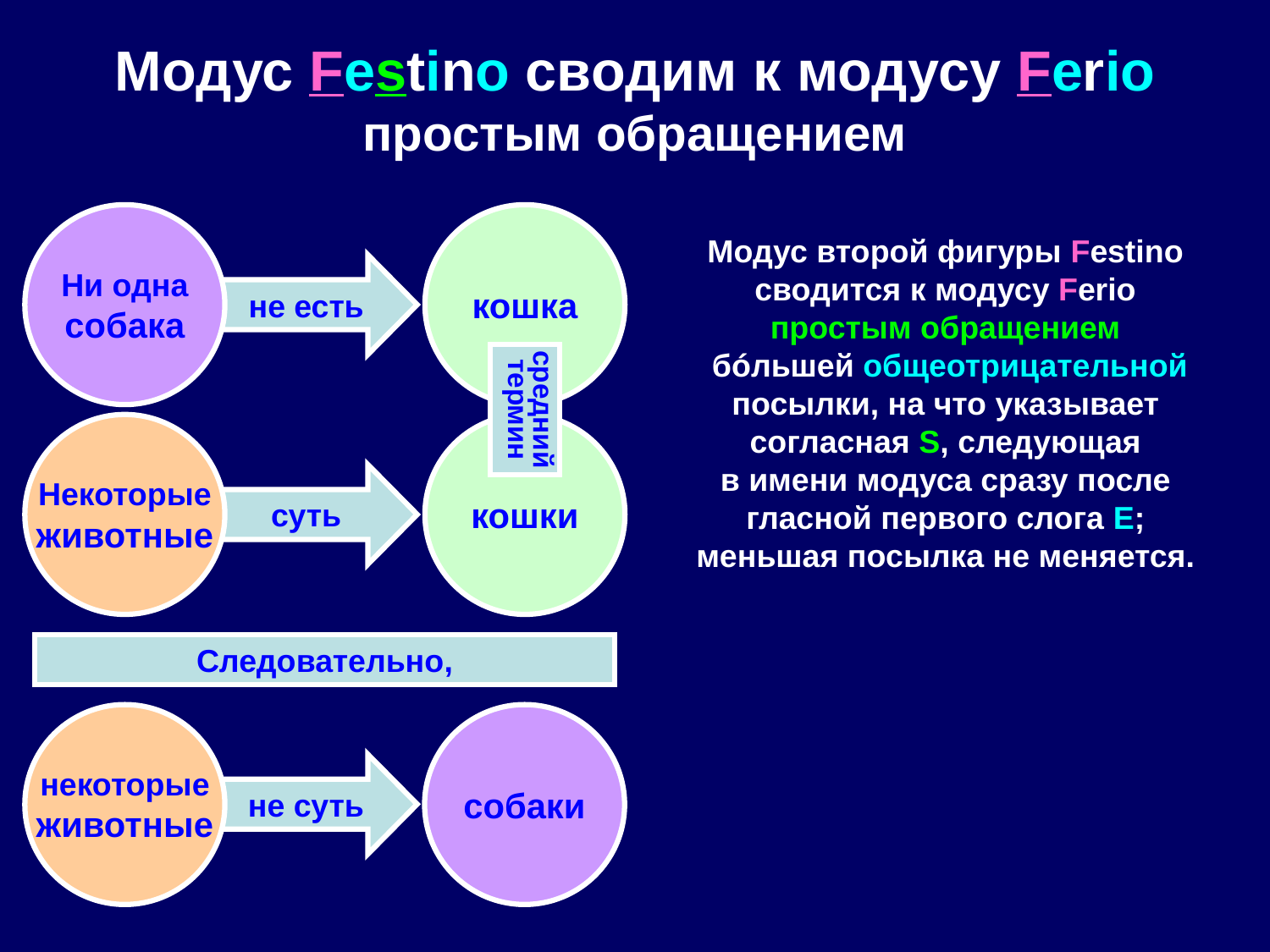

# Модус Festino сводим к модусу Ferio простым обращением
Ни одна
собака
кошка
Модус второй фигуры Festino
сводится к модусу Ferio
простым обращением
бóльшей общеотрицательной посылки, на что указывает
согласная S, следующая
в имени модуса сразу после
гласной первого слога E;
меньшая посылка не меняется.
не есть
средний
термин
Некоторые
животные
кошки
суть
Следовательно,
некоторые
животные
собаки
не суть